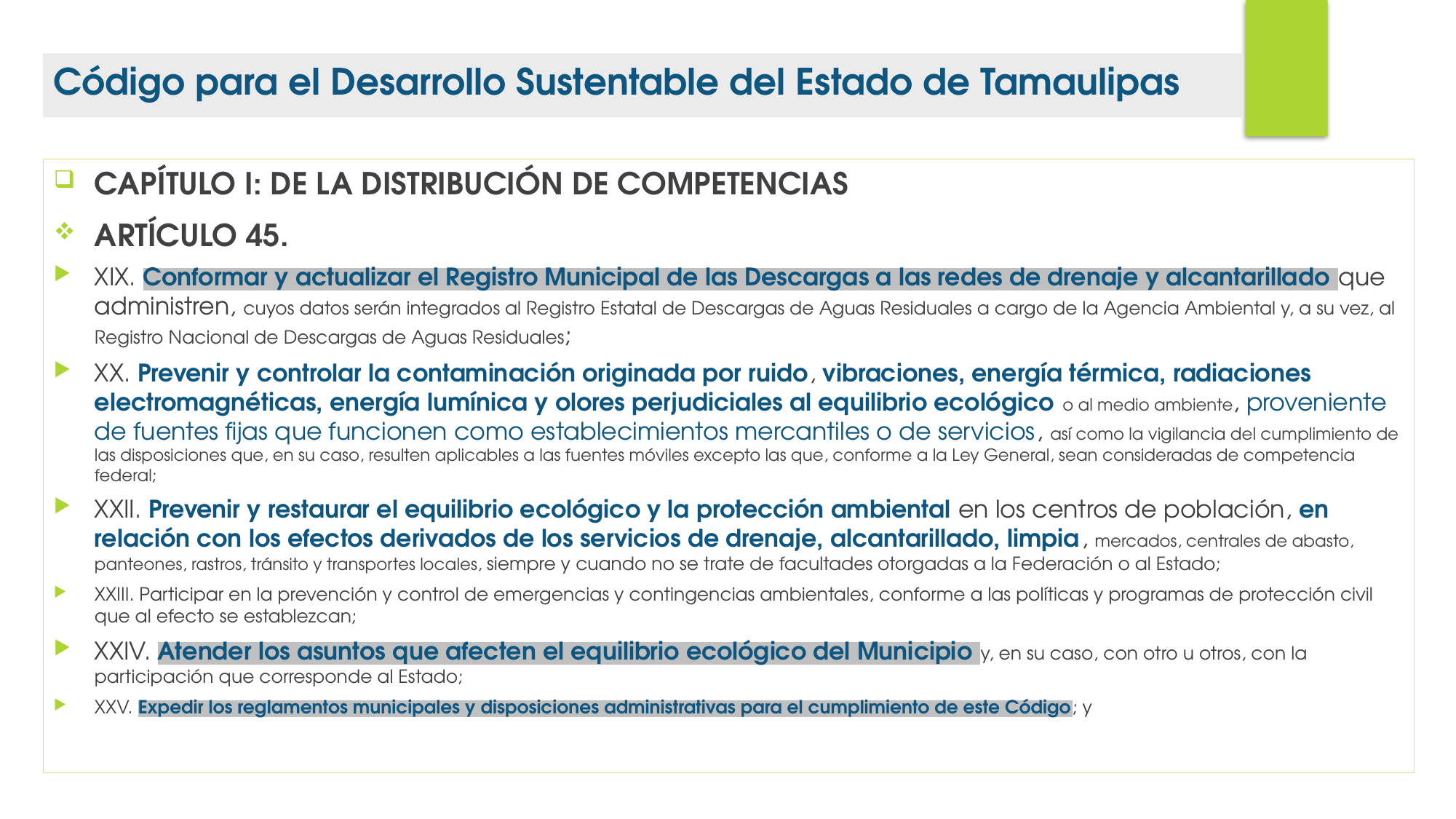

Código para el Desarrollo Sustentable del Estado de Tamaulipas
CAPÍTULO I: DE LA DISTRIBUCIÓN DE COMPETENCIAS
ARTÍCULO 45.
XIX. Conformar y actualizar el Registro Municipal de las Descargas a las redes de drenaje y alcantarillado que administren, cuyos datos serán integrados al Registro Estatal de Descargas de Aguas Residuales a cargo de la Agencia Ambiental y, a su vez, al Registro Nacional de Descargas de Aguas Residuales;
XX. Prevenir y controlar la contaminación originada por ruido, vibraciones, energía térmica, radiaciones electromagnéticas, energía lumínica y olores perjudiciales al equilibrio ecológico o al medio ambiente, proveniente de fuentes fijas que funcionen como establecimientos mercantiles o de servicios, así como la vigilancia del cumplimiento de las disposiciones que, en su caso, resulten aplicables a las fuentes móviles excepto las que, conforme a la Ley General, sean consideradas de competencia federal;
XXII. Prevenir y restaurar el equilibrio ecológico y la protección ambiental en los centros de población, en relación con los efectos derivados de los servicios de drenaje, alcantarillado, limpia, mercados, centrales de abasto, panteones, rastros, tránsito y transportes locales, siempre y cuando no se trate de facultades otorgadas a la Federación o al Estado;
XXIII. Participar en la prevención y control de emergencias y contingencias ambientales, conforme a las políticas y programas de protección civil que al efecto se establezcan;
XXIV. Atender los asuntos que afecten el equilibrio ecológico del Municipio y, en su caso, con otro u otros, con la participación que corresponde al Estado;
XXV. Expedir los reglamentos municipales y disposiciones administrativas para el cumplimiento de este Código; y